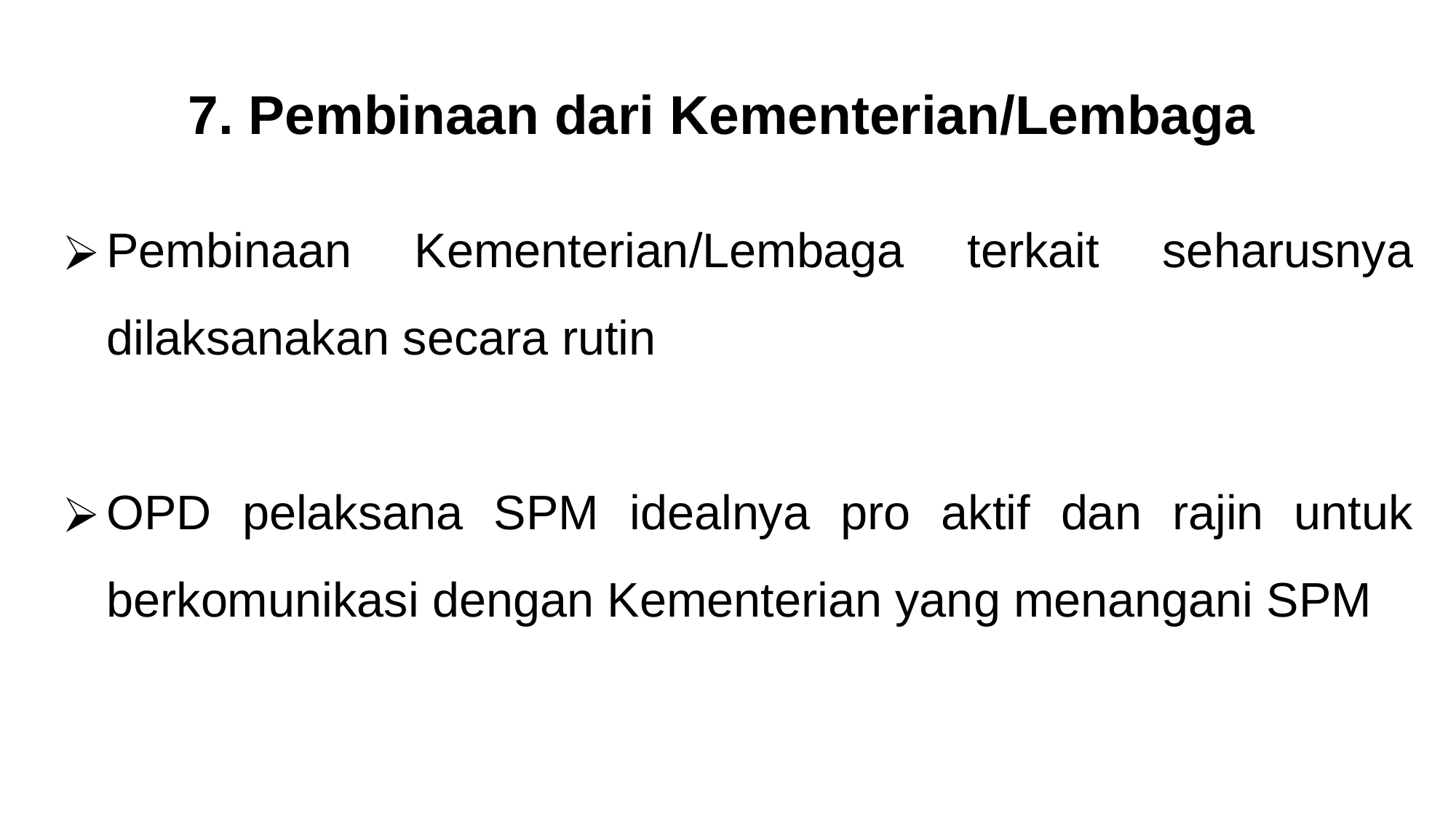

7. Pembinaan dari Kementerian/Lembaga
Pembinaan Kementerian/Lembaga terkait seharusnya dilaksanakan secara rutin

OPD pelaksana SPM idealnya pro aktif dan rajin untuk berkomunikasi dengan Kementerian yang menangani SPM